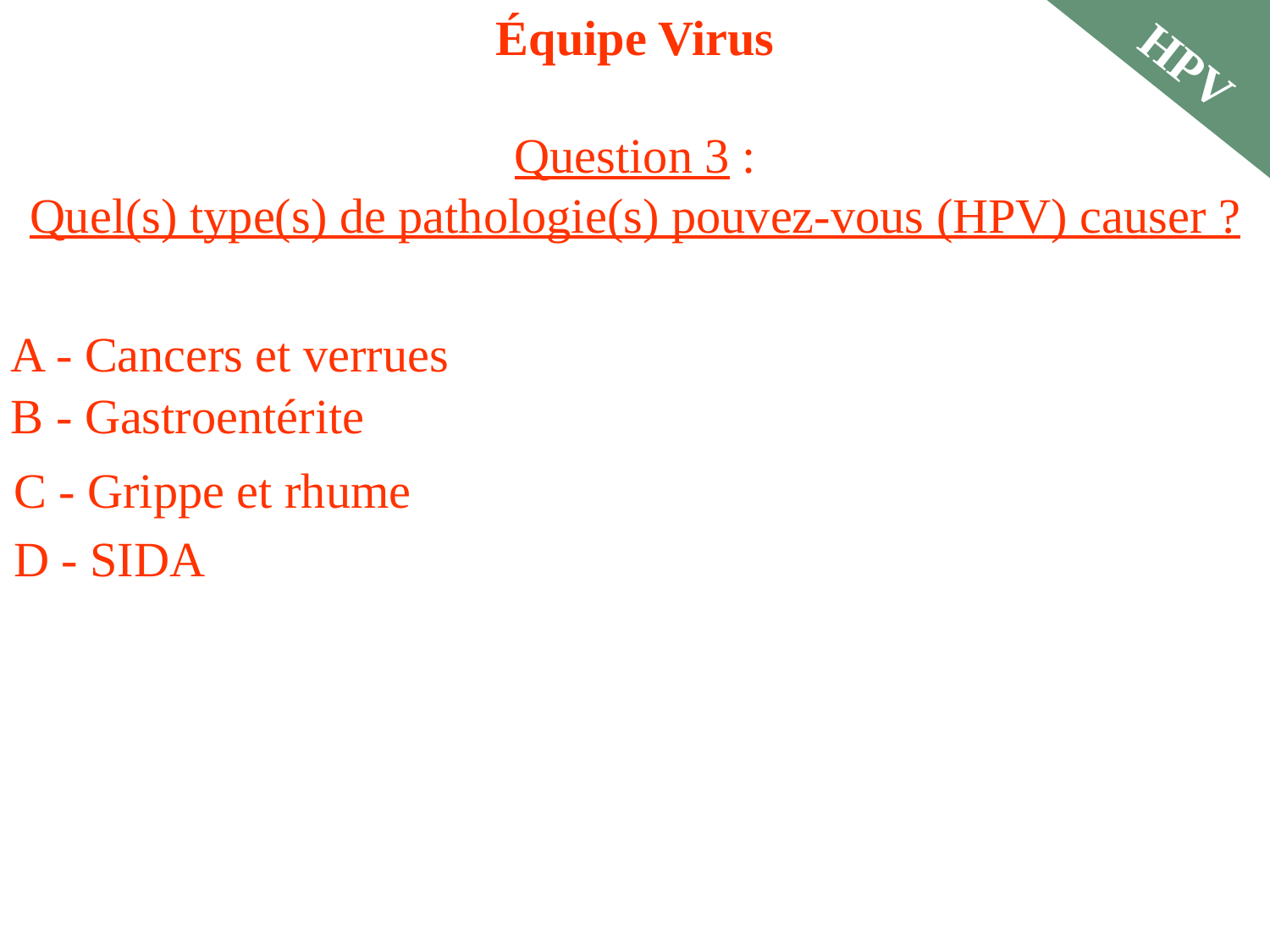

Équipe Virus

Question 3 :
Quel(s) type(s) de pathologie(s) pouvez-vous (HPV) causer ?
HPV
A - Cancers et verrues
B - Gastroentérite
C - Grippe et rhume
D - SIDA